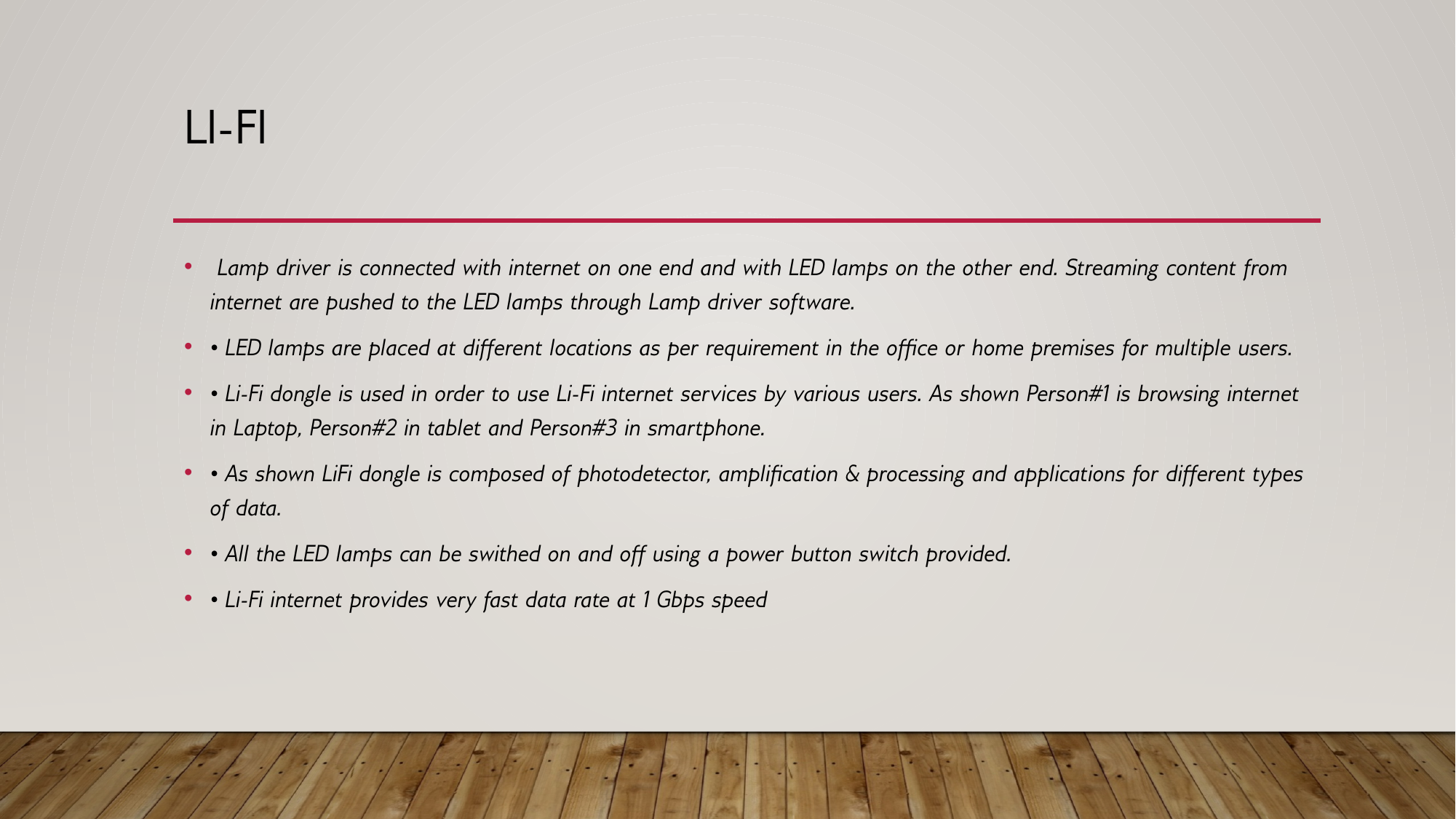

# Li-fi
 Lamp driver is connected with internet on one end and with LED lamps on the other end. Streaming content from internet are pushed to the LED lamps through Lamp driver software.
• LED lamps are placed at different locations as per requirement in the office or home premises for multiple users.
• Li-Fi dongle is used in order to use Li-Fi internet services by various users. As shown Person#1 is browsing internet in Laptop, Person#2 in tablet and Person#3 in smartphone.
• As shown LiFi dongle is composed of photodetector, amplification & processing and applications for different types of data.
• All the LED lamps can be swithed on and off using a power button switch provided.
• Li-Fi internet provides very fast data rate at 1 Gbps speed